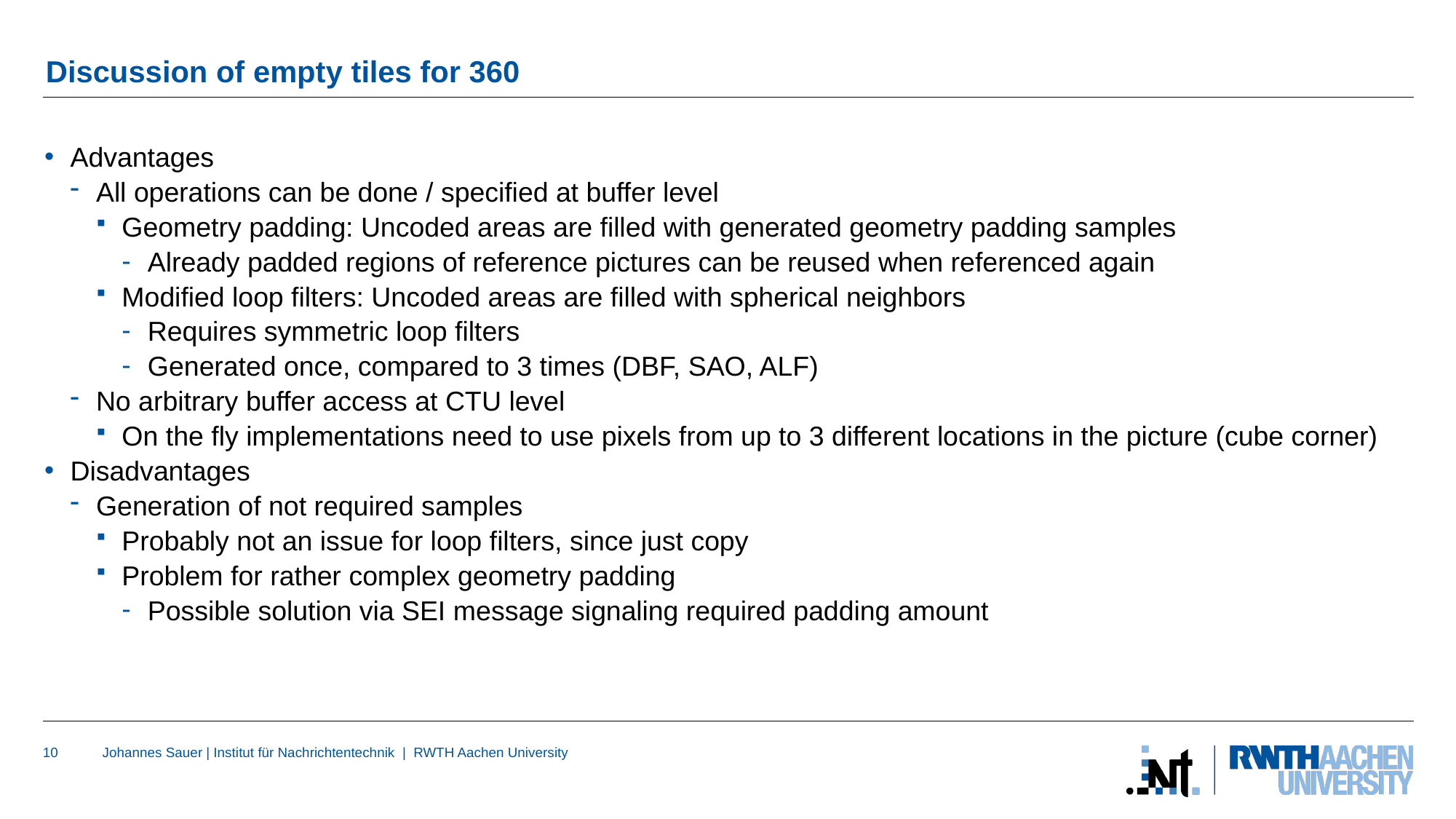

# Discussion of empty tiles for 360
Advantages
All operations can be done / specified at buffer level
Geometry padding: Uncoded areas are filled with generated geometry padding samples
Already padded regions of reference pictures can be reused when referenced again
Modified loop filters: Uncoded areas are filled with spherical neighbors
Requires symmetric loop filters
Generated once, compared to 3 times (DBF, SAO, ALF)
No arbitrary buffer access at CTU level
On the fly implementations need to use pixels from up to 3 different locations in the picture (cube corner)
Disadvantages
Generation of not required samples
Probably not an issue for loop filters, since just copy
Problem for rather complex geometry padding
Possible solution via SEI message signaling required padding amount